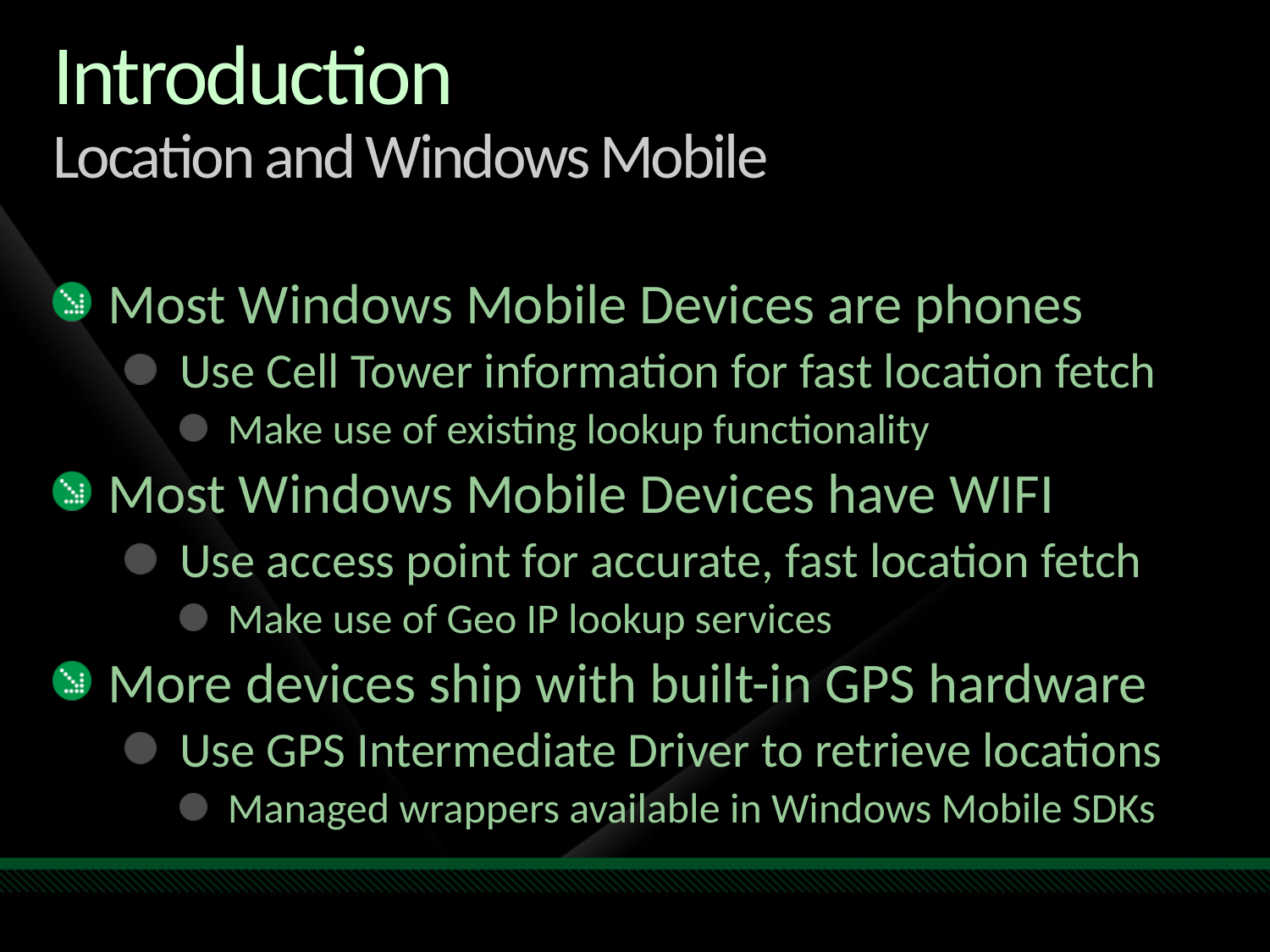

# Introduction Location and Windows Mobile

Most Windows Mobile Devices are phones
Use Cell Tower information for fast location fetch
Make use of existing lookup functionality
Most Windows Mobile Devices have WIFI
Use access point for accurate, fast location fetch
Make use of Geo IP lookup services
More devices ship with built-in GPS hardware
Use GPS Intermediate Driver to retrieve locations
Managed wrappers available in Windows Mobile SDKs